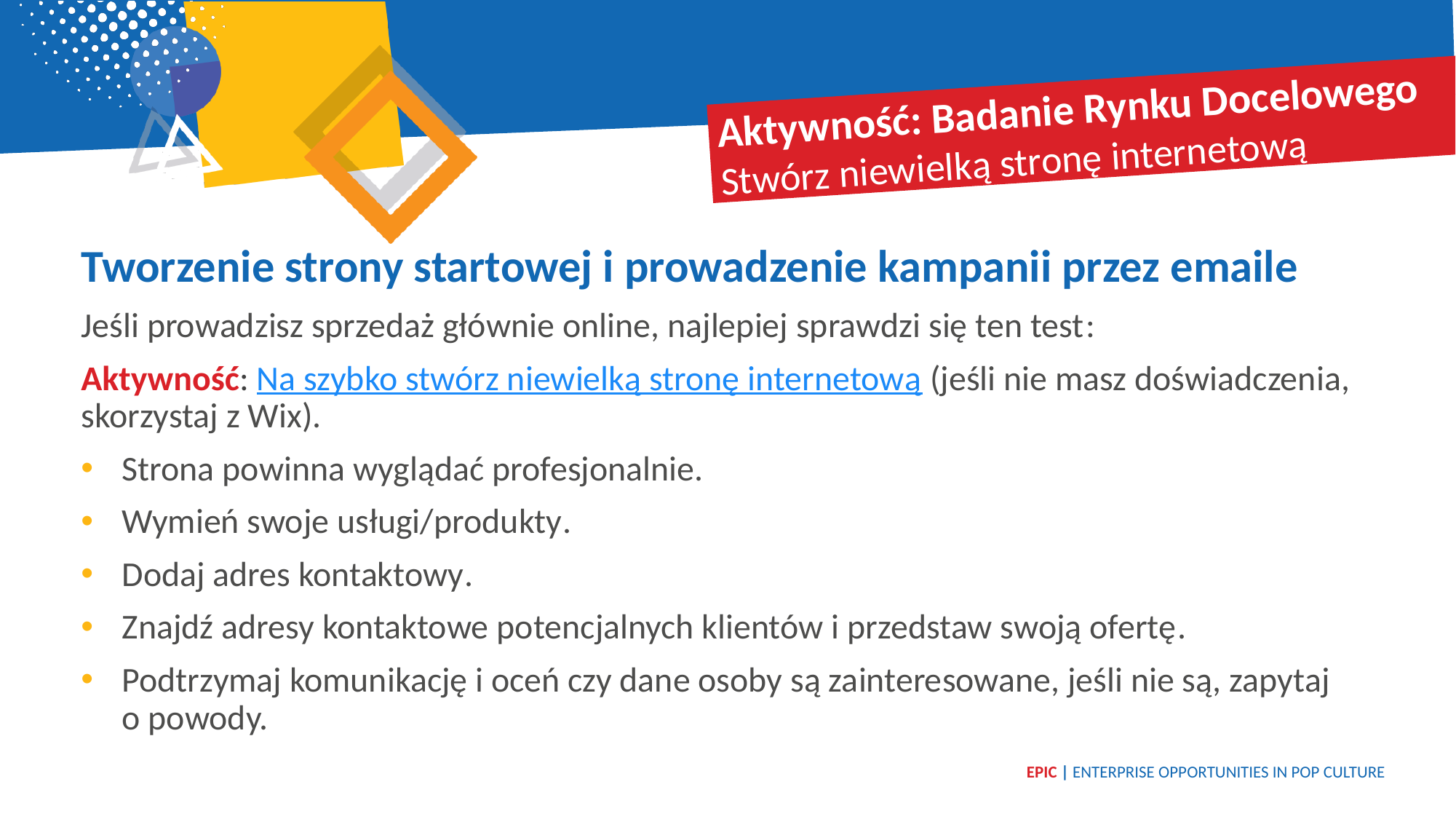

Aktywność: Badanie Rynku Docelowego
Stwórz niewielką stronę internetową
Tworzenie strony startowej i prowadzenie kampanii przez emaile
Jeśli prowadzisz sprzedaż głównie online, najlepiej sprawdzi się ten test:
Aktywność: Na szybko stwórz niewielką stronę internetową (jeśli nie masz doświadczenia, skorzystaj z Wix).
Strona powinna wyglądać profesjonalnie.
Wymień swoje usługi/produkty.
Dodaj adres kontaktowy.
Znajdź adresy kontaktowe potencjalnych klientów i przedstaw swoją ofertę.
Podtrzymaj komunikację i oceń czy dane osoby są zainteresowane, jeśli nie są, zapytaj
o powody.